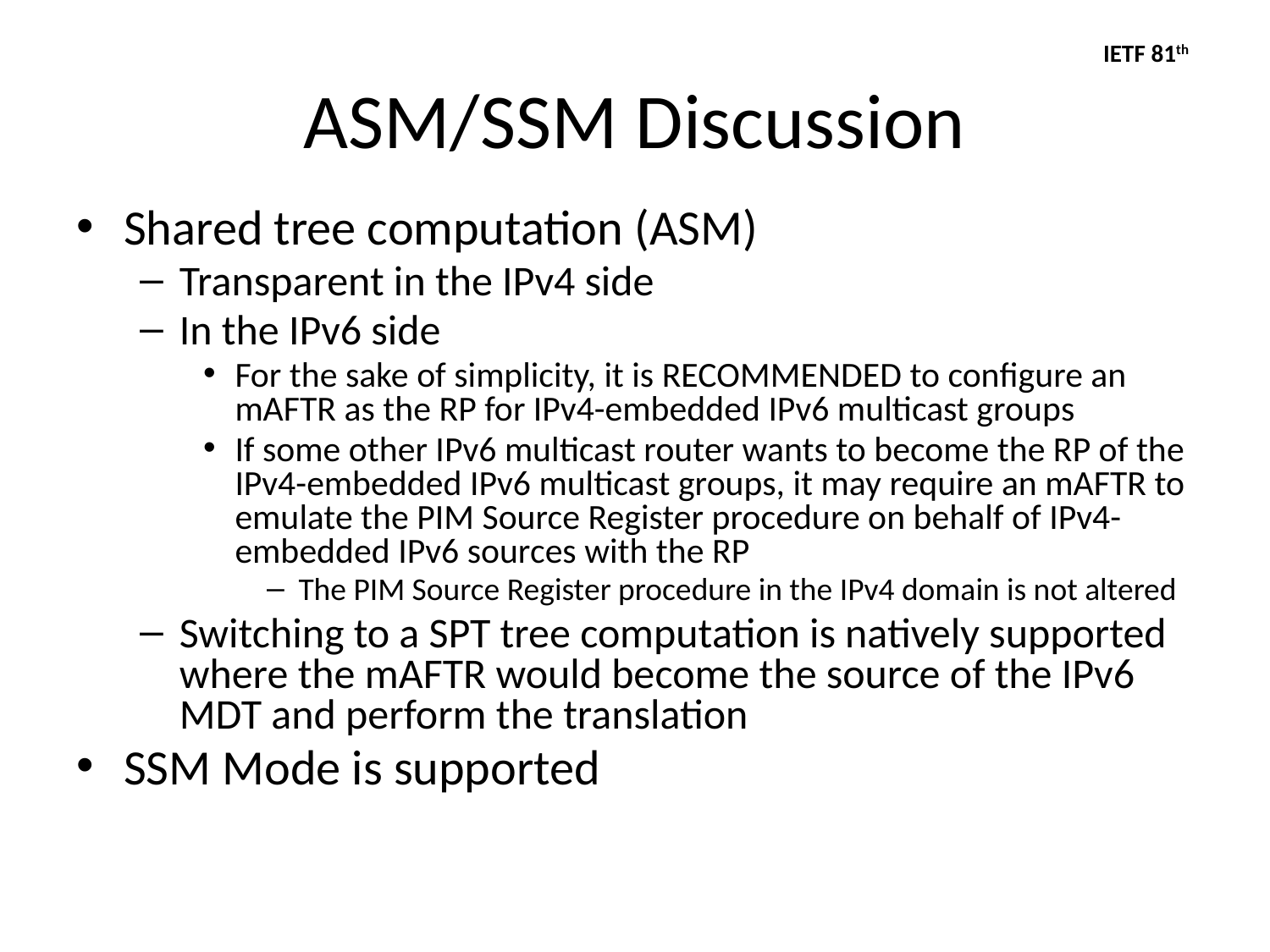

# ASM/SSM Discussion
Shared tree computation (ASM)
Transparent in the IPv4 side
In the IPv6 side
For the sake of simplicity, it is RECOMMENDED to configure an mAFTR as the RP for IPv4-embedded IPv6 multicast groups
If some other IPv6 multicast router wants to become the RP of the IPv4-embedded IPv6 multicast groups, it may require an mAFTR to emulate the PIM Source Register procedure on behalf of IPv4-embedded IPv6 sources with the RP
The PIM Source Register procedure in the IPv4 domain is not altered
Switching to a SPT tree computation is natively supported where the mAFTR would become the source of the IPv6 MDT and perform the translation
SSM Mode is supported